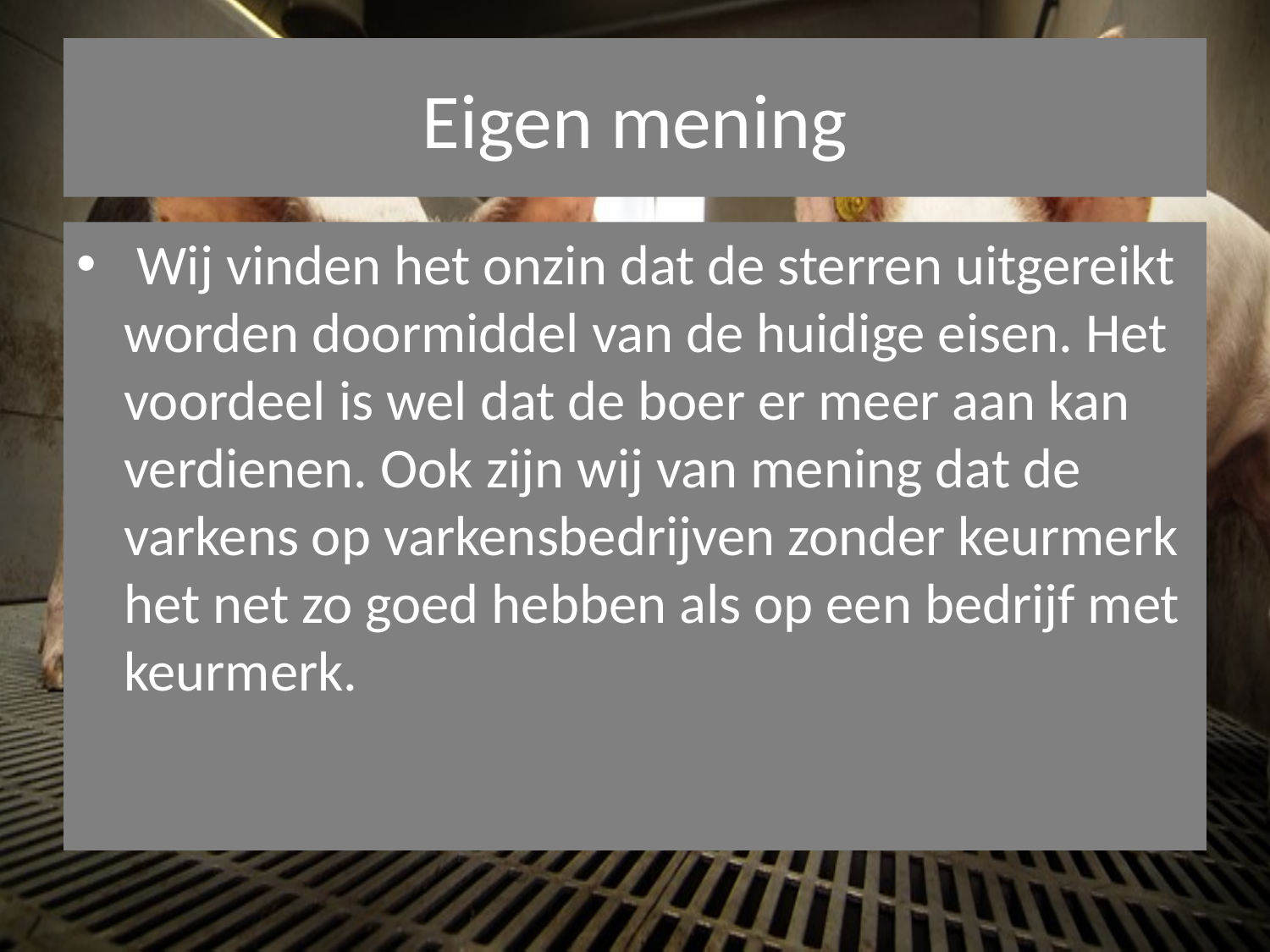

# Eigen mening
 Wij vinden het onzin dat de sterren uitgereikt worden doormiddel van de huidige eisen. Het voordeel is wel dat de boer er meer aan kan verdienen. Ook zijn wij van mening dat de varkens op varkensbedrijven zonder keurmerk het net zo goed hebben als op een bedrijf met keurmerk.